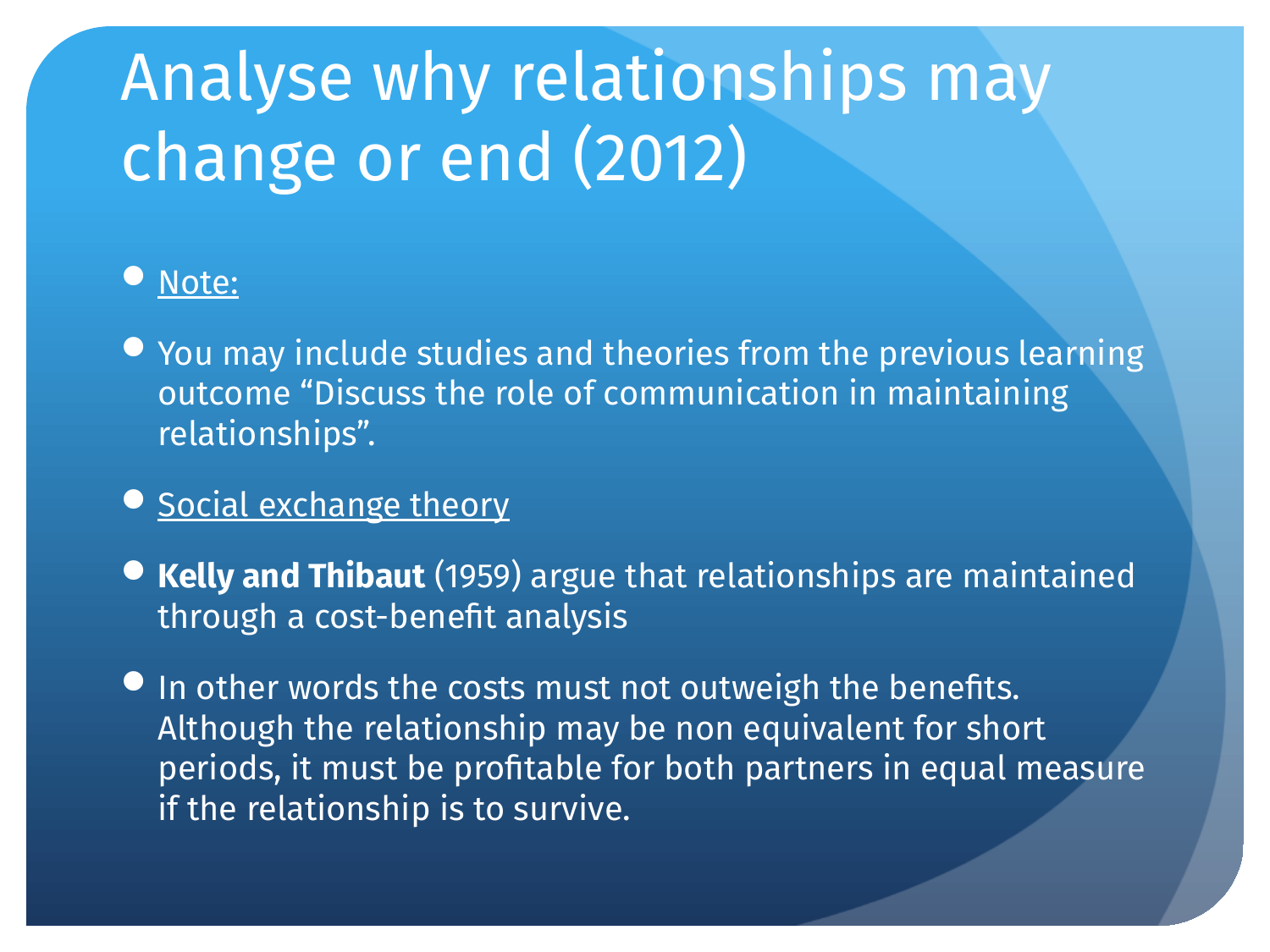

# Analyse why relationships may change or end (2012)
Note:
You may include studies and theories from the previous learning outcome “Discuss the role of communication in maintaining relationships”.
Social exchange theory
Kelly and Thibaut (1959) argue that relationships are maintained through a cost-benefit analysis
In other words the costs must not outweigh the benefits. Although the relationship may be non equivalent for short periods, it must be profitable for both partners in equal measure if the relationship is to survive.